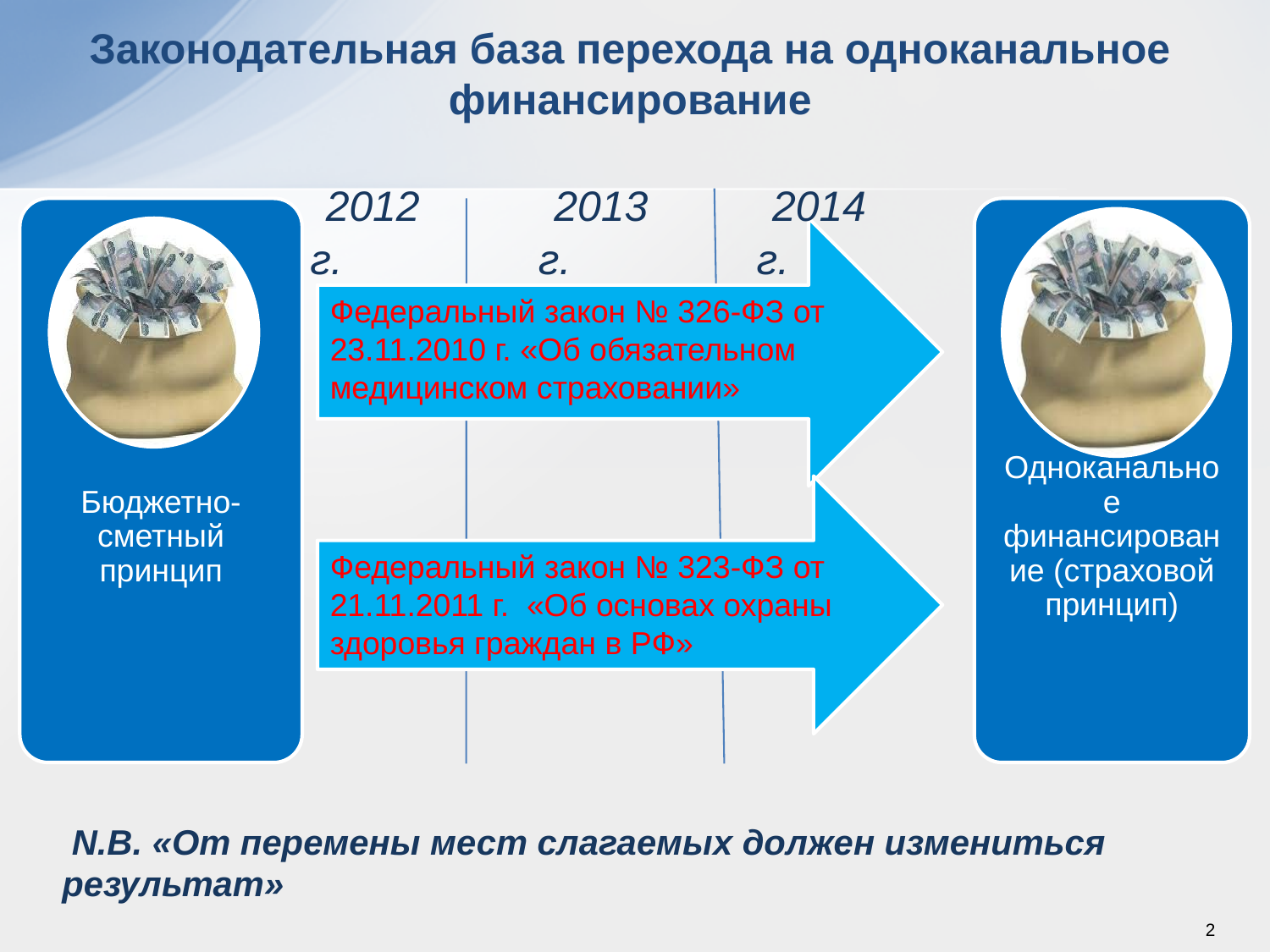

# Законодательная база перехода на одноканальное финансирование
 2012 г.
 2013 г.
 2014 г.
Бюджетно-сметный принцип
Одноканальное финансирование (страховой принцип)
Федеральный закон № 326-ФЗ от 23.11.2010 г. «Об обязательном медицинском страховании»
Федеральный закон № 323-ФЗ от 21.11.2011 г.  «Об основах охраны здоровья граждан в РФ»
 N.B. «От перемены мест слагаемых должен измениться результат»
2